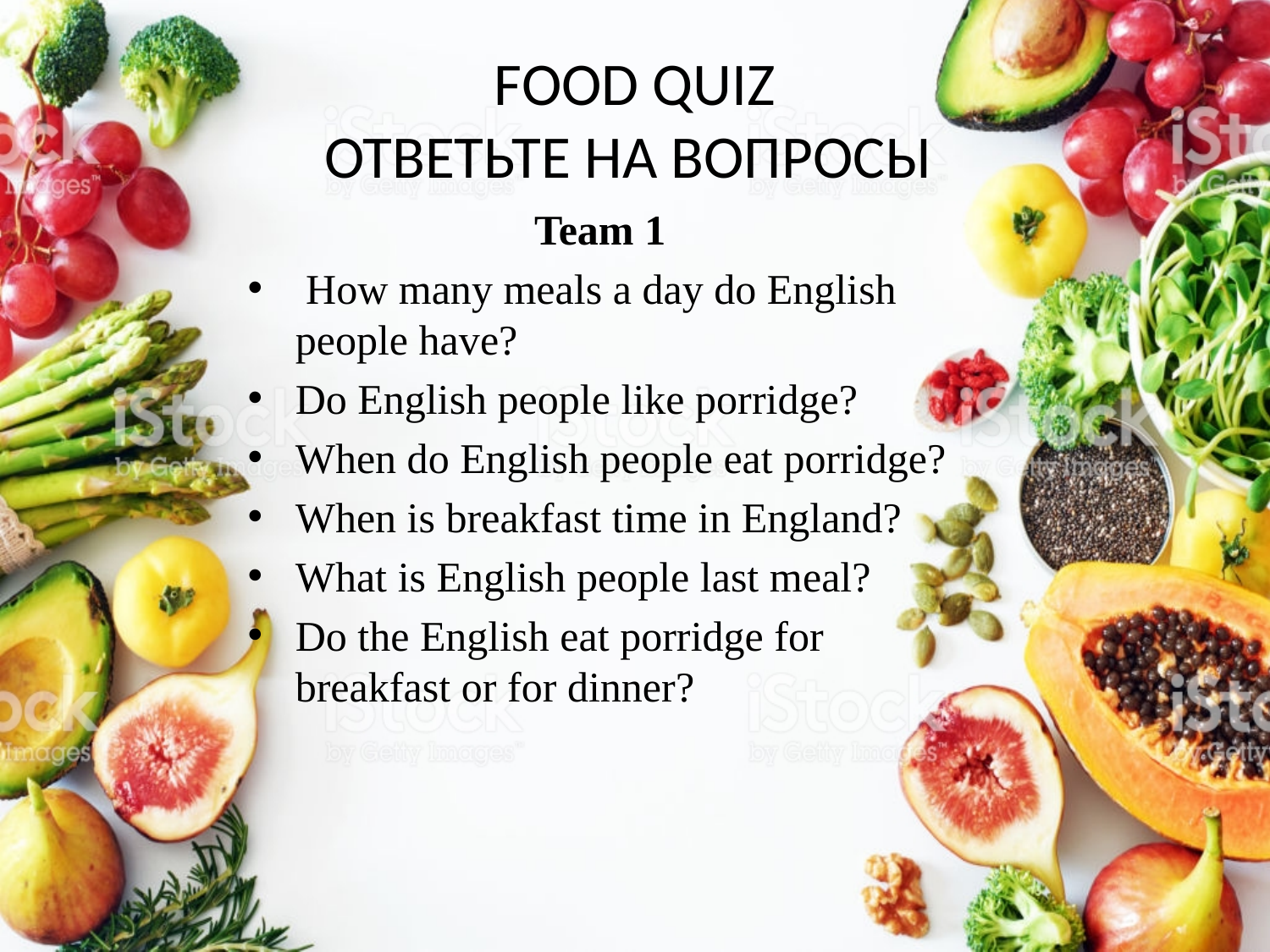

# FOOD QUIZ ОТВЕТЬТЕ НА ВОПРОСЫ
Team 1
 How many meals a day do English people have?
Do English people like porridge?
When do English people eat porridge?
When is breakfast time in England?
What is English people last meal?
Do the English eat porridge for breakfast or for dinner?